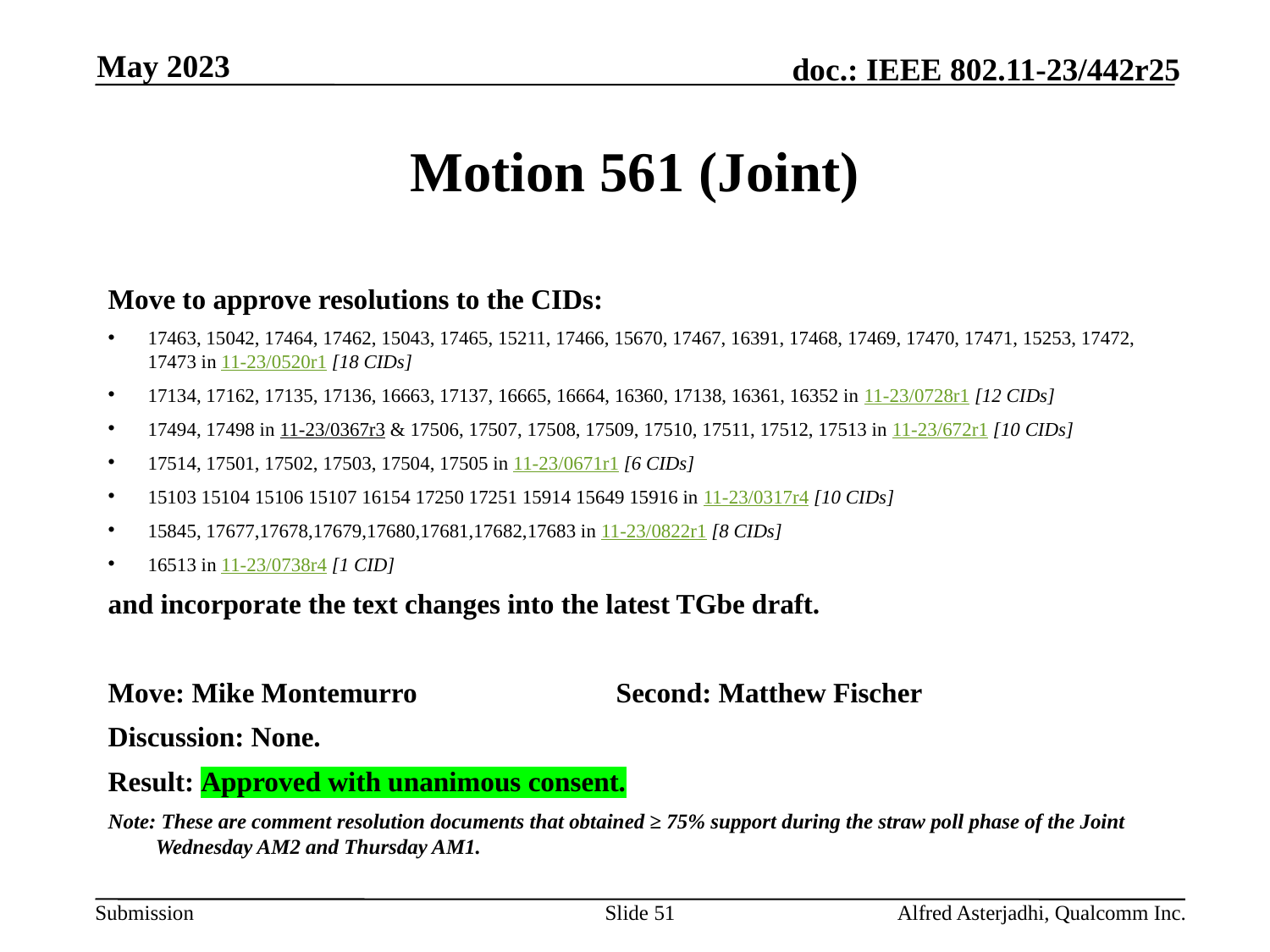

May 2023
# Motion 561 (Joint)
Move to approve resolutions to the CIDs:
17463, 15042, 17464, 17462, 15043, 17465, 15211, 17466, 15670, 17467, 16391, 17468, 17469, 17470, 17471, 15253, 17472, 17473 in 11-23/0520r1 [18 CIDs]
17134, 17162, 17135, 17136, 16663, 17137, 16665, 16664, 16360, 17138, 16361, 16352 in 11-23/0728r1 [12 CIDs]
17494, 17498 in 11-23/0367r3 & 17506, 17507, 17508, 17509, 17510, 17511, 17512, 17513 in 11-23/672r1 [10 CIDs]
17514, 17501, 17502, 17503, 17504, 17505 in 11-23/0671r1 [6 CIDs]
15103 15104 15106 15107 16154 17250 17251 15914 15649 15916 in 11-23/0317r4 [10 CIDs]
15845, 17677,17678,17679,17680,17681,17682,17683 in 11-23/0822r1 [8 CIDs]
16513 in 11-23/0738r4 [1 CID]
and incorporate the text changes into the latest TGbe draft.

Move: Mike Montemurro		Second: Matthew Fischer
Discussion: None.
Result: Approved with unanimous consent.
Note: These are comment resolution documents that obtained ≥ 75% support during the straw poll phase of the Joint Wednesday AM2 and Thursday AM1.
Slide 51
Alfred Asterjadhi, Qualcomm Inc.